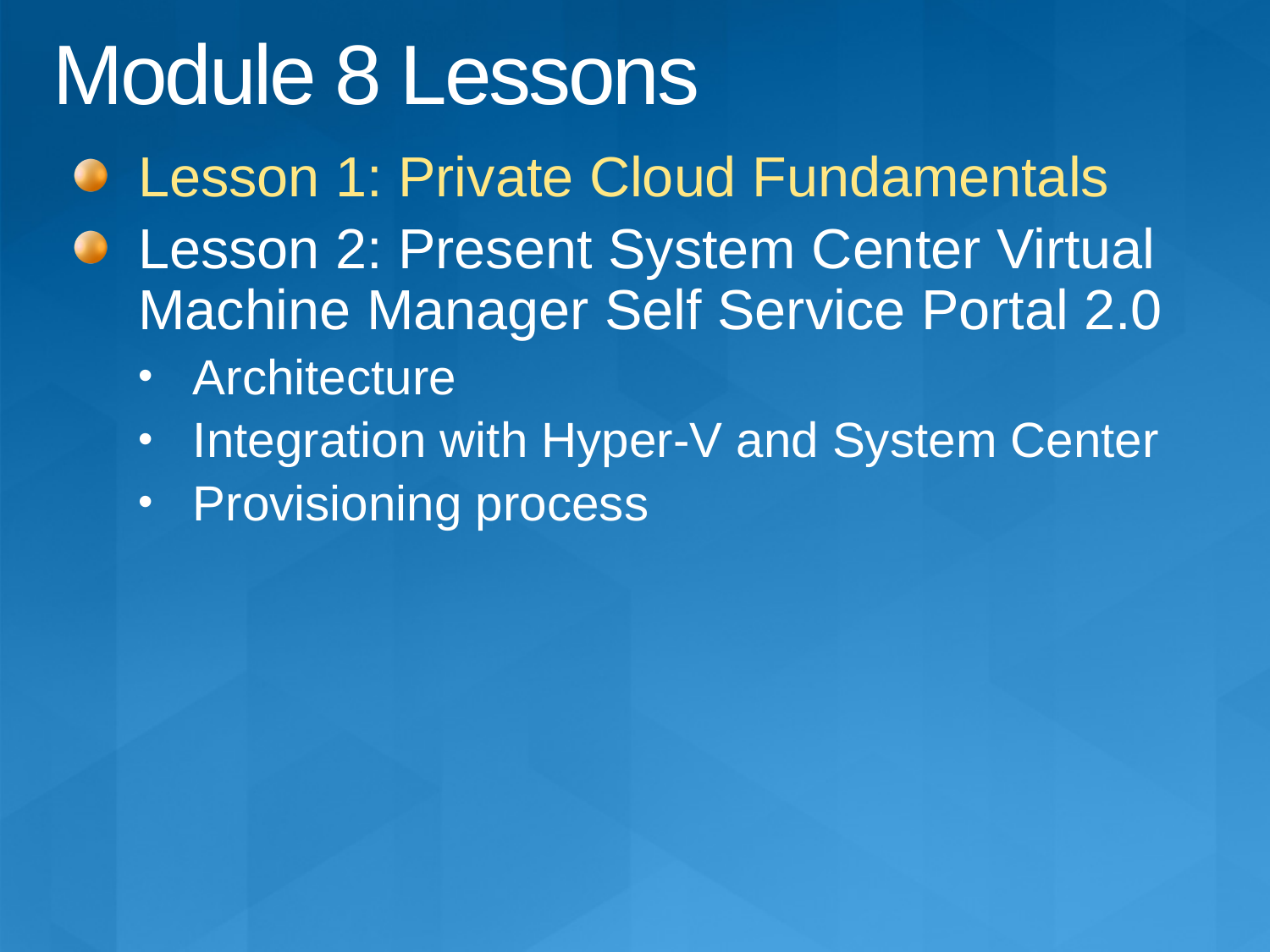

# Module 8 Lessons
Lesson 1: Private Cloud Fundamentals
Lesson 2: Present System Center Virtual Machine Manager Self Service Portal 2.0
Architecture
Integration with Hyper-V and System Center
Provisioning process